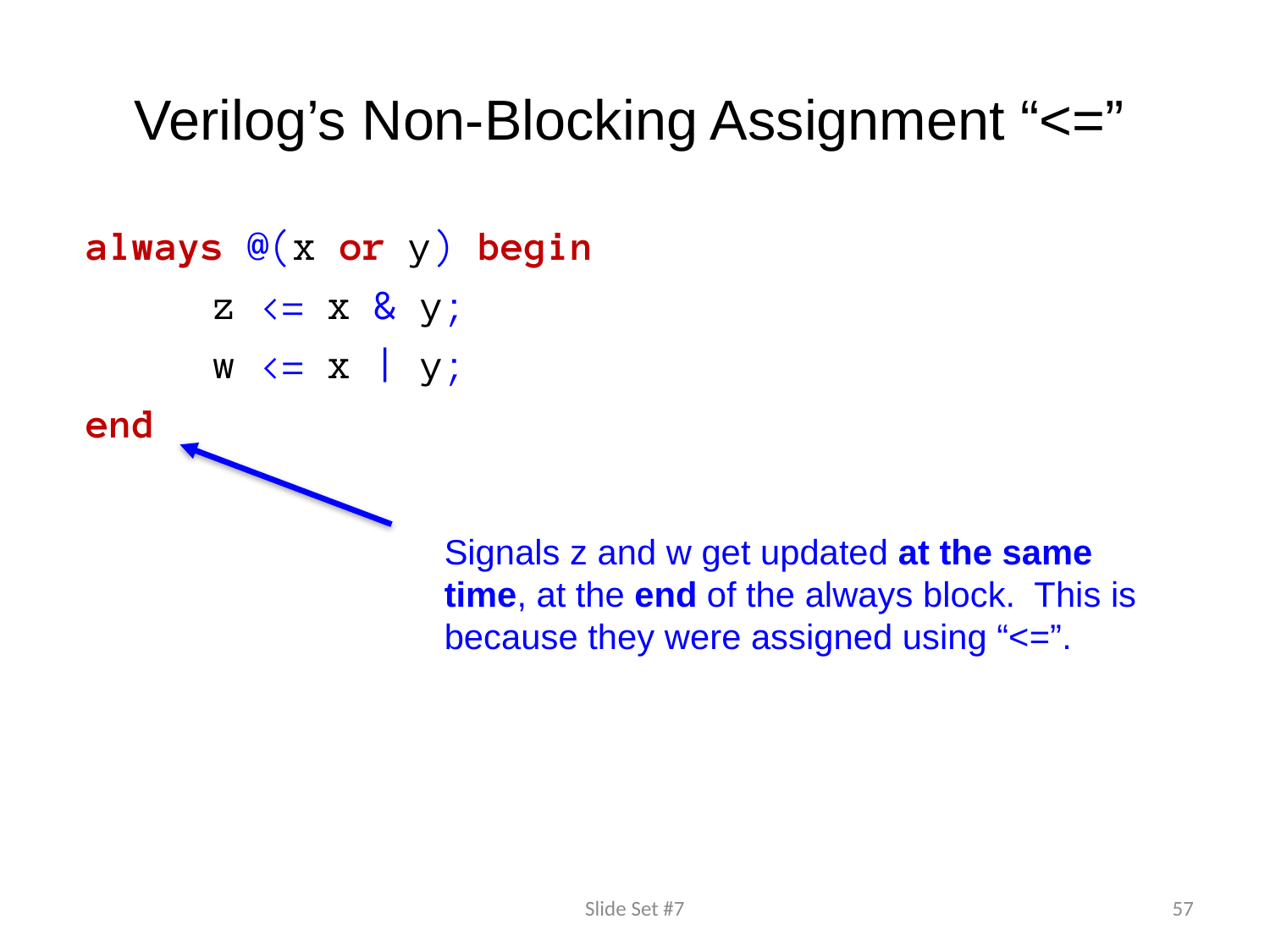

# Verilog’s Non-Blocking Assignment “<=”
always @(x or y) begin
	z <= x & y;
	w <= x | y;
end

Signals z and w get updated at the same time, at the end of the always block.  This is because they were assigned using “<=”.
Slide Set #7
57